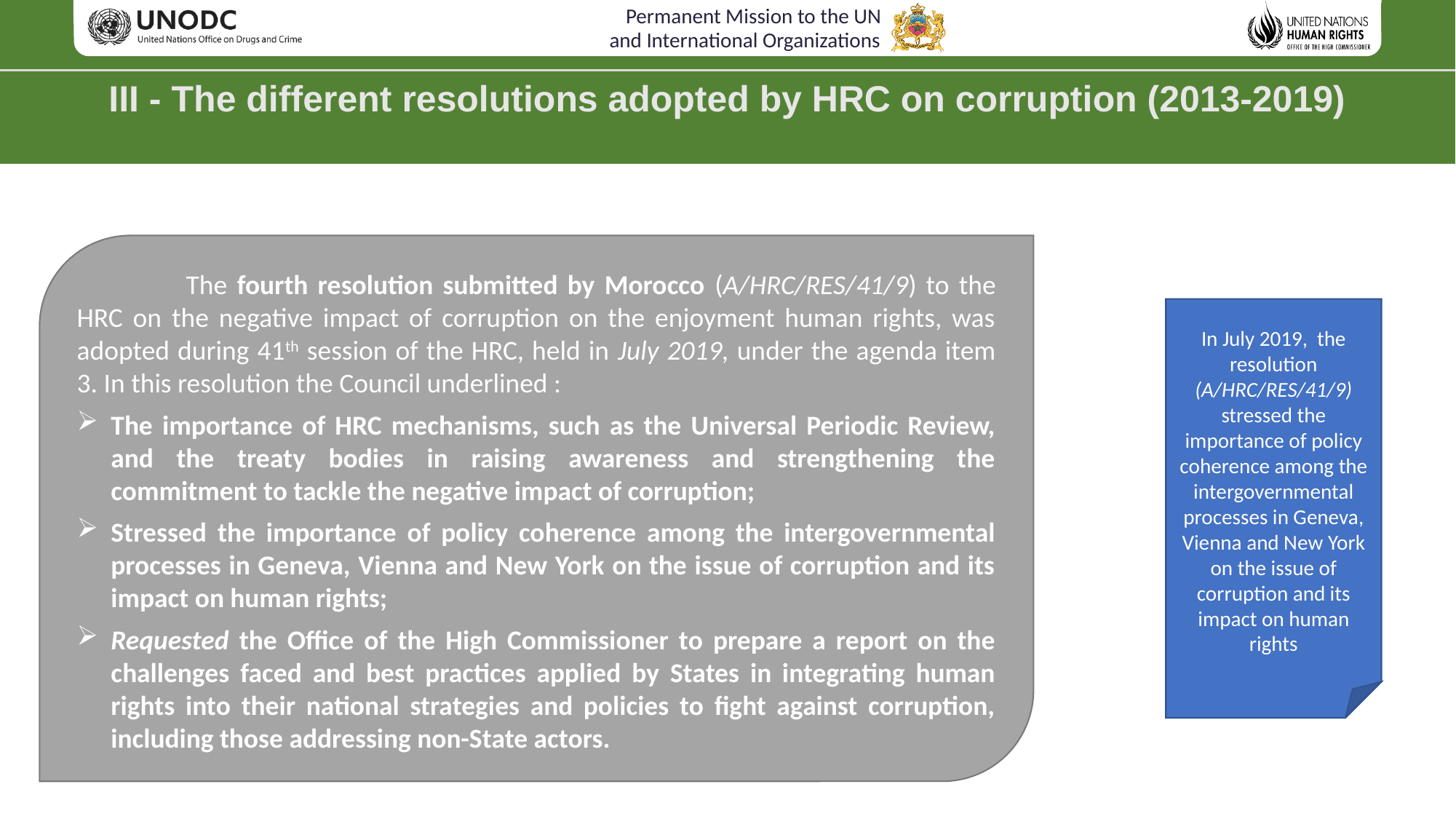

# III - The different resolutions adopted by HRC on corruption (2013-2019)
	The fourth resolution submitted by Morocco (A/HRC/RES/41/9) to the HRC on the negative impact of corruption on the enjoyment human rights, was adopted during 41th session of the HRC, held in July 2019, under the agenda item 3. In this resolution the Council underlined :

The importance of HRC mechanisms, such as the Universal Periodic Review, and the treaty bodies in raising awareness and strengthening the commitment to tackle the negative impact of corruption;

Stressed the importance of policy coherence among the intergovernmental processes in Geneva, Vienna and New York on the issue of corruption and its impact on human rights;

Requested the Office of the High Commissioner to prepare a report on the challenges faced and best practices applied by States in integrating human rights into their national strategies and policies to fight against corruption, including those addressing non-State actors.

In July 2019,  the resolution (A/HRC/RES/41/9) stressed the importance of policy coherence among the intergovernmental processes in Geneva, Vienna and New York on the issue of corruption and its impact on human rights